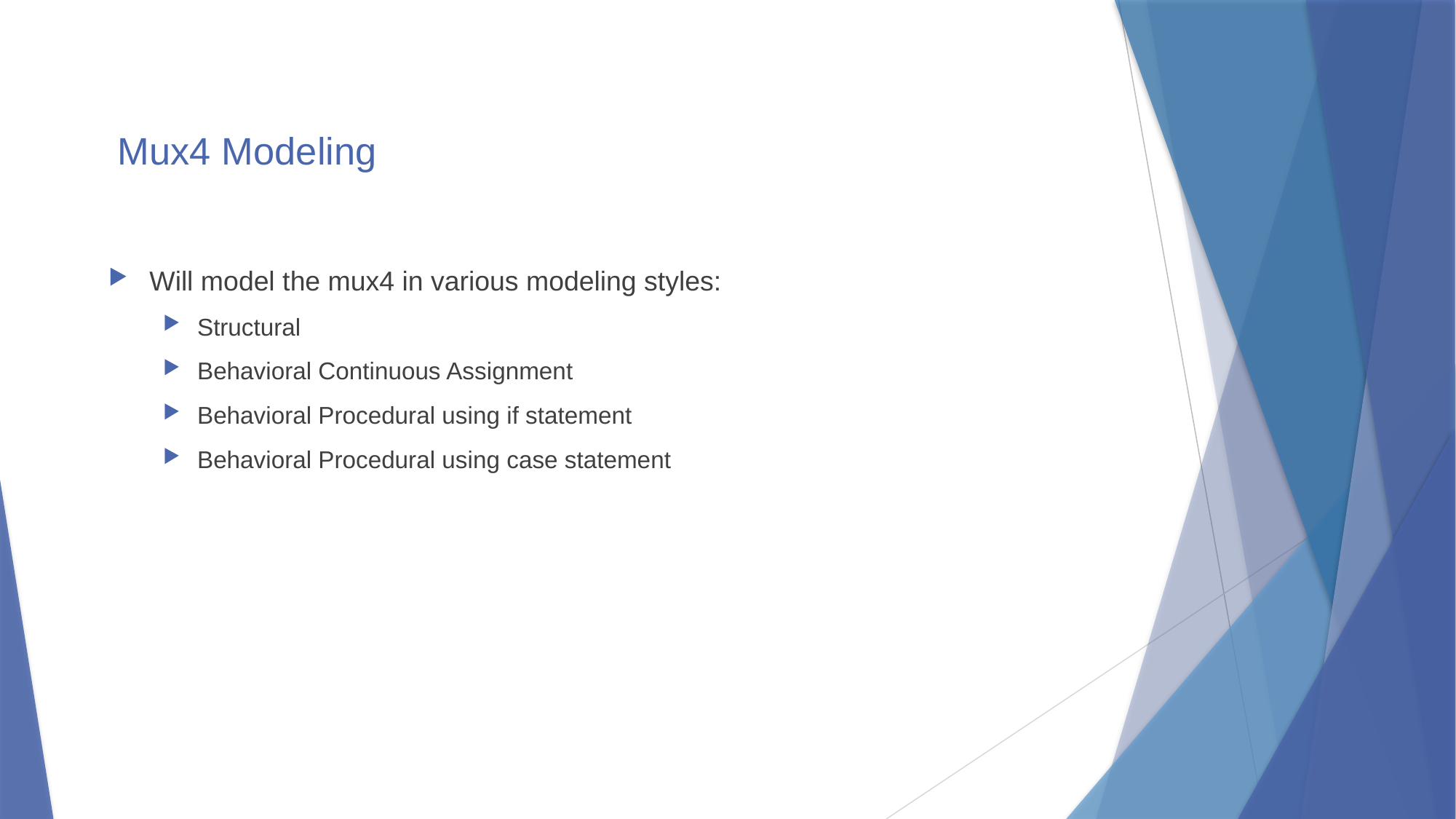

Mux4 Modeling
Will model the mux4 in various modeling styles:
Structural
Behavioral Continuous Assignment
Behavioral Procedural using if statement
Behavioral Procedural using case statement

26